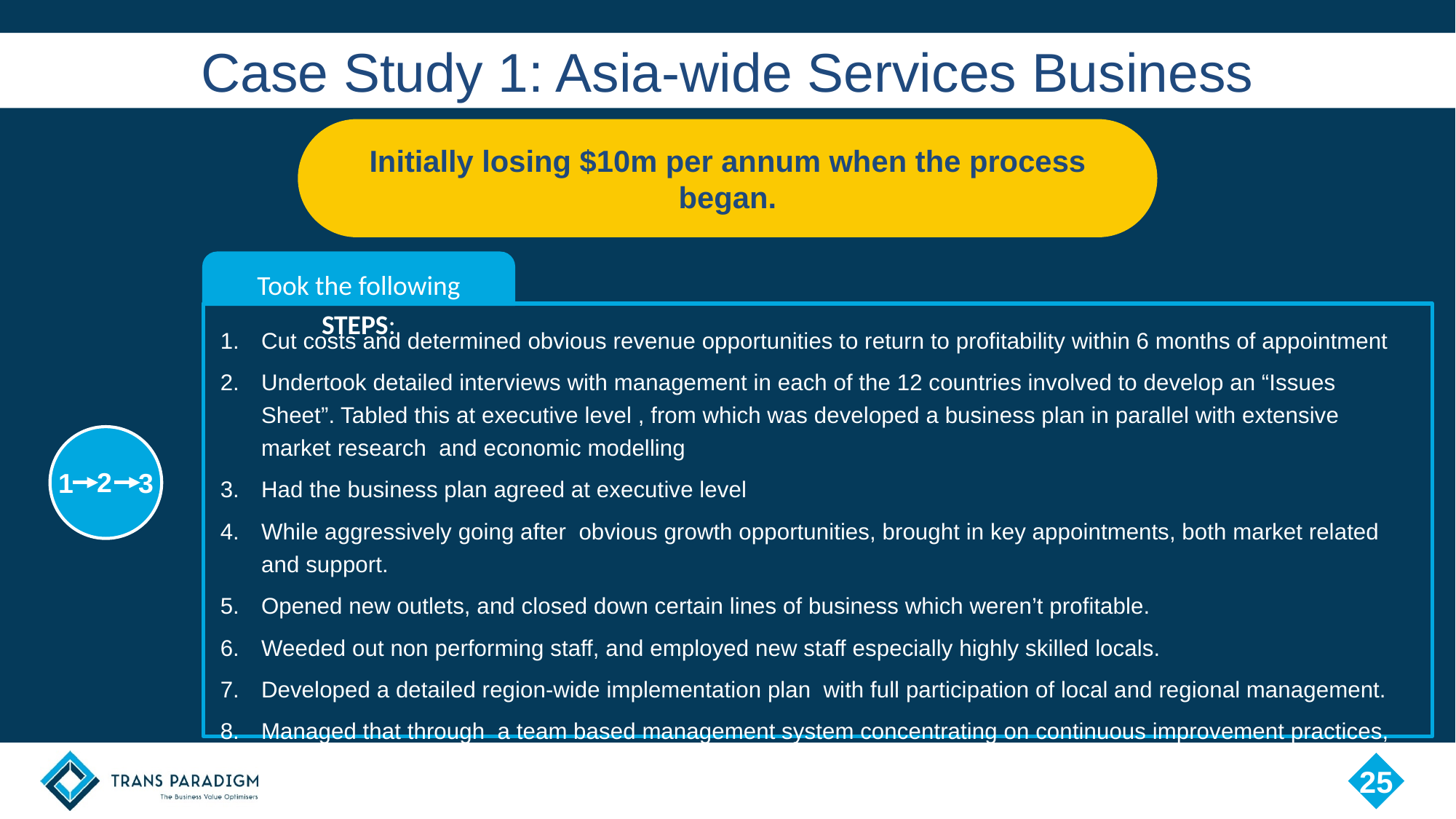

# Case Study 1: Asia-wide Services Business
Initially losing $10m per annum when the process began.
Took the following STEPS:
Cut costs and determined obvious revenue opportunities to return to profitability within 6 months of appointment
Undertook detailed interviews with management in each of the 12 countries involved to develop an “Issues Sheet”. Tabled this at executive level , from which was developed a business plan in parallel with extensive market research  and economic modelling
Had the business plan agreed at executive level
While aggressively going after  obvious growth opportunities, brought in key appointments, both market related and support.
Opened new outlets, and closed down certain lines of business which weren’t profitable.
Weeded out non performing staff, and employed new staff especially highly skilled locals.
Developed a detailed region-wide implementation plan  with full participation of local and regional management.
Managed that through  a team based management system concentrating on continuous improvement practices, best practice exchange, and elimination of waste.

2
3
1